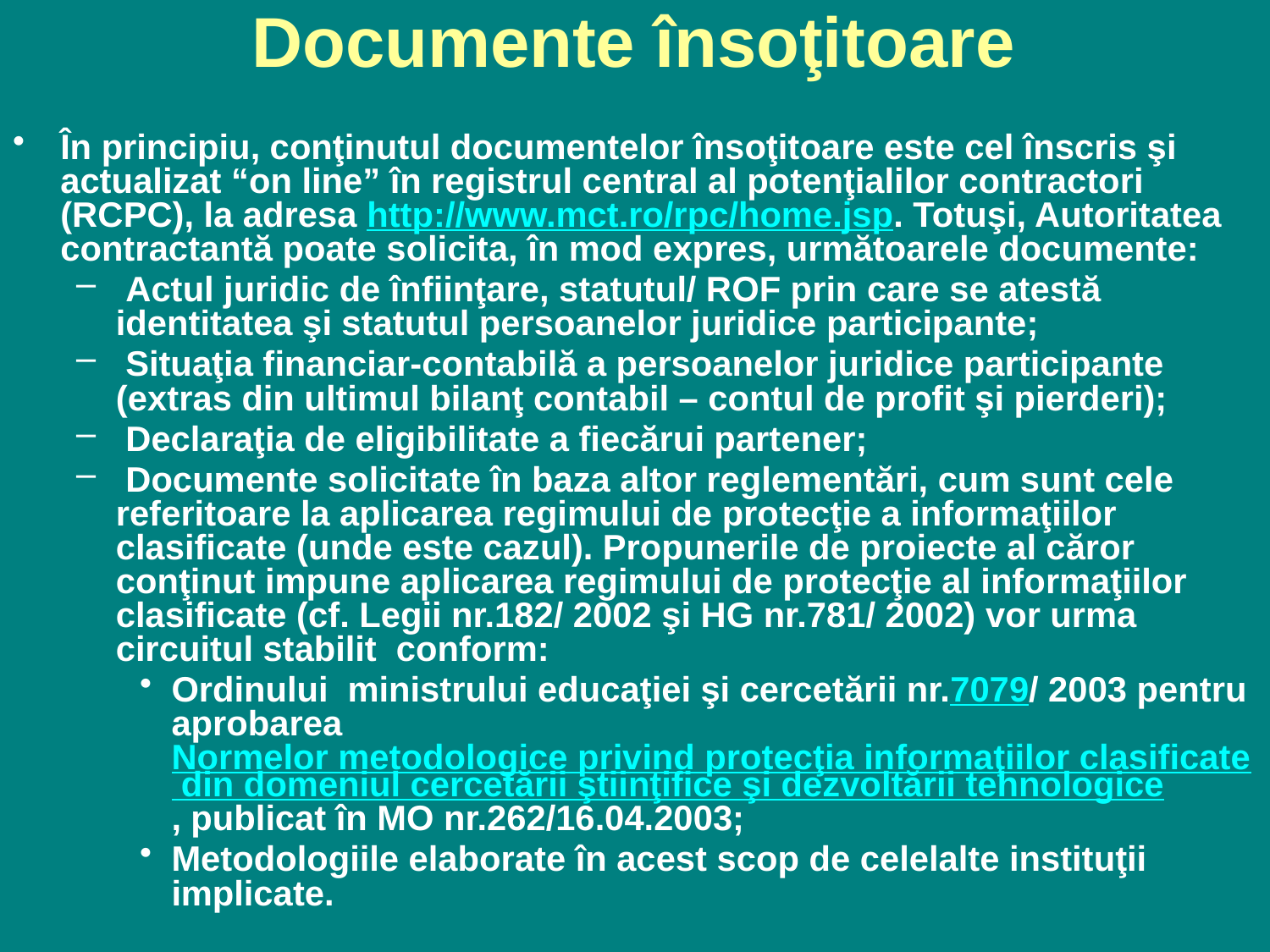

# Documente însoţitoare
În principiu, conţinutul documentelor însoţitoare este cel înscris şi actualizat “on line” în registrul central al potenţialilor contractori (RCPC), la adresa http://www.mct.ro/rpc/home.jsp. Totuşi, Autoritatea contractantă poate solicita, în mod expres, următoarele documente:
 Actul juridic de înfiinţare, statutul/ ROF prin care se atestă  identitatea şi statutul persoanelor juridice participante;
 Situaţia financiar-contabilă a persoanelor juridice participante (extras din ultimul bilanţ contabil – contul de profit şi pierderi);
 Declaraţia de eligibilitate a fiecărui partener;
 Documente solicitate în baza altor reglementări, cum sunt cele referitoare la aplicarea regimului de protecţie a informaţiilor clasificate (unde este cazul). Propunerile de proiecte al căror conţinut impune aplicarea regimului de protecţie al informaţiilor clasificate (cf. Legii nr.182/ 2002 şi HG nr.781/ 2002) vor urma circuitul stabilit  conform:
Ordinului  ministrului educaţiei şi cercetării nr.7079/ 2003 pentru aprobarea Normelor metodologice privind protecţia informaţiilor clasificate din domeniul cercetării ştiinţifice şi dezvoltării tehnologice, publicat în MO nr.262/16.04.2003;
Metodologiile elaborate în acest scop de celelalte instituţii implicate.